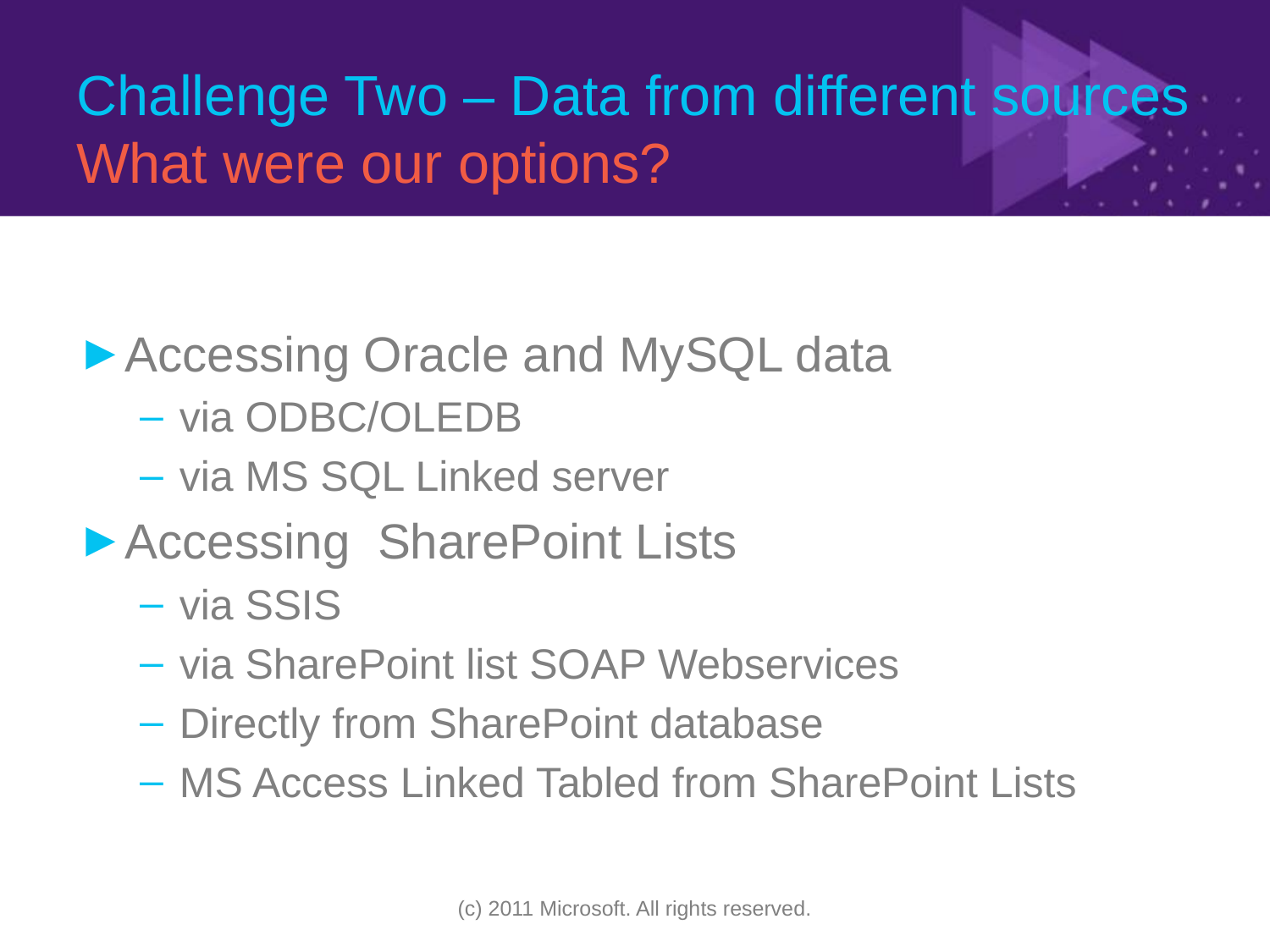

# Challenge Two – Data from different sources What were our options?
Accessing Oracle and MySQL data
via ODBC/OLEDB
via MS SQL Linked server
Accessing  SharePoint Lists
via SSIS
via SharePoint list SOAP Webservices
Directly from SharePoint database
MS Access Linked Tabled from SharePoint Lists
(c) 2011 Microsoft. All rights reserved.